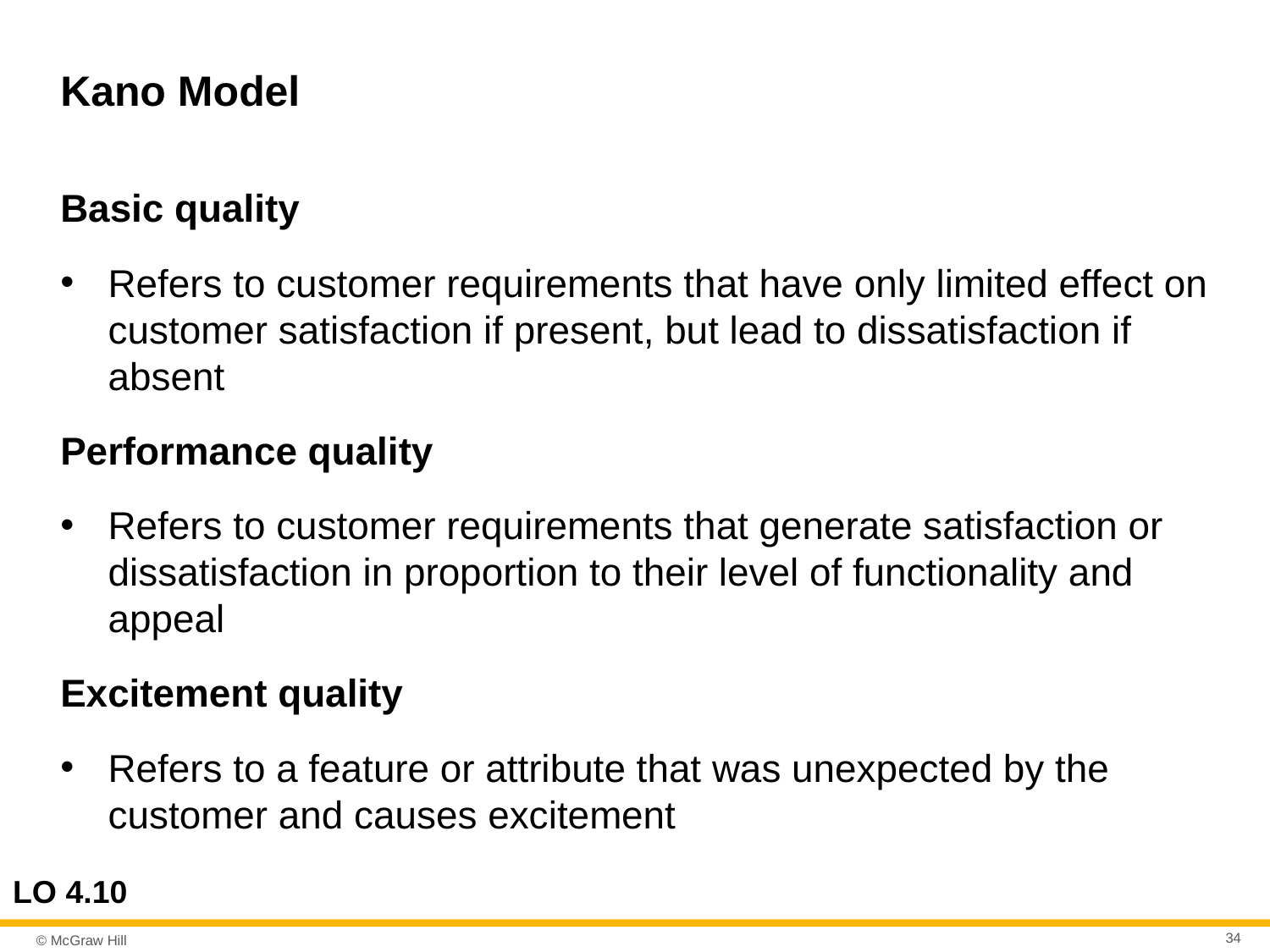

# Kano Model
Basic quality
Refers to customer requirements that have only limited effect on customer satisfaction if present, but lead to dissatisfaction if absent
Performance quality
Refers to customer requirements that generate satisfaction or dissatisfaction in proportion to their level of functionality and appeal
Excitement quality
Refers to a feature or attribute that was unexpected by the customer and causes excitement
LO 4.10